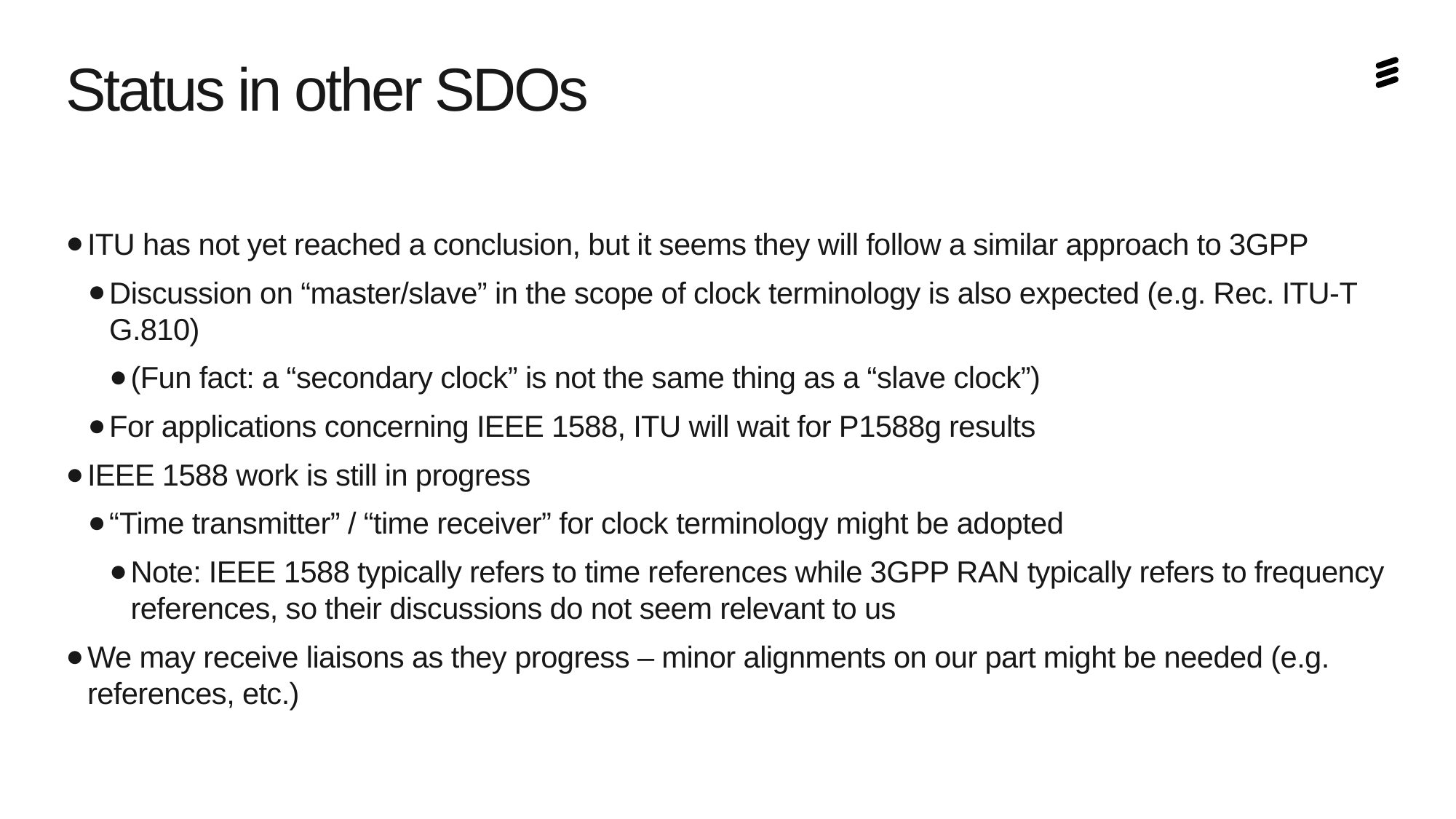

# Status in other SDOs
ITU has not yet reached a conclusion, but it seems they will follow a similar approach to 3GPP
Discussion on “master/slave” in the scope of clock terminology is also expected (e.g. Rec. ITU-T G.810)
(Fun fact: a “secondary clock” is not the same thing as a “slave clock”)
For applications concerning IEEE 1588, ITU will wait for P1588g results
IEEE 1588 work is still in progress
“Time transmitter” / “time receiver” for clock terminology might be adopted
Note: IEEE 1588 typically refers to time references while 3GPP RAN typically refers to frequency references, so their discussions do not seem relevant to us
We may receive liaisons as they progress – minor alignments on our part might be needed (e.g. references, etc.)